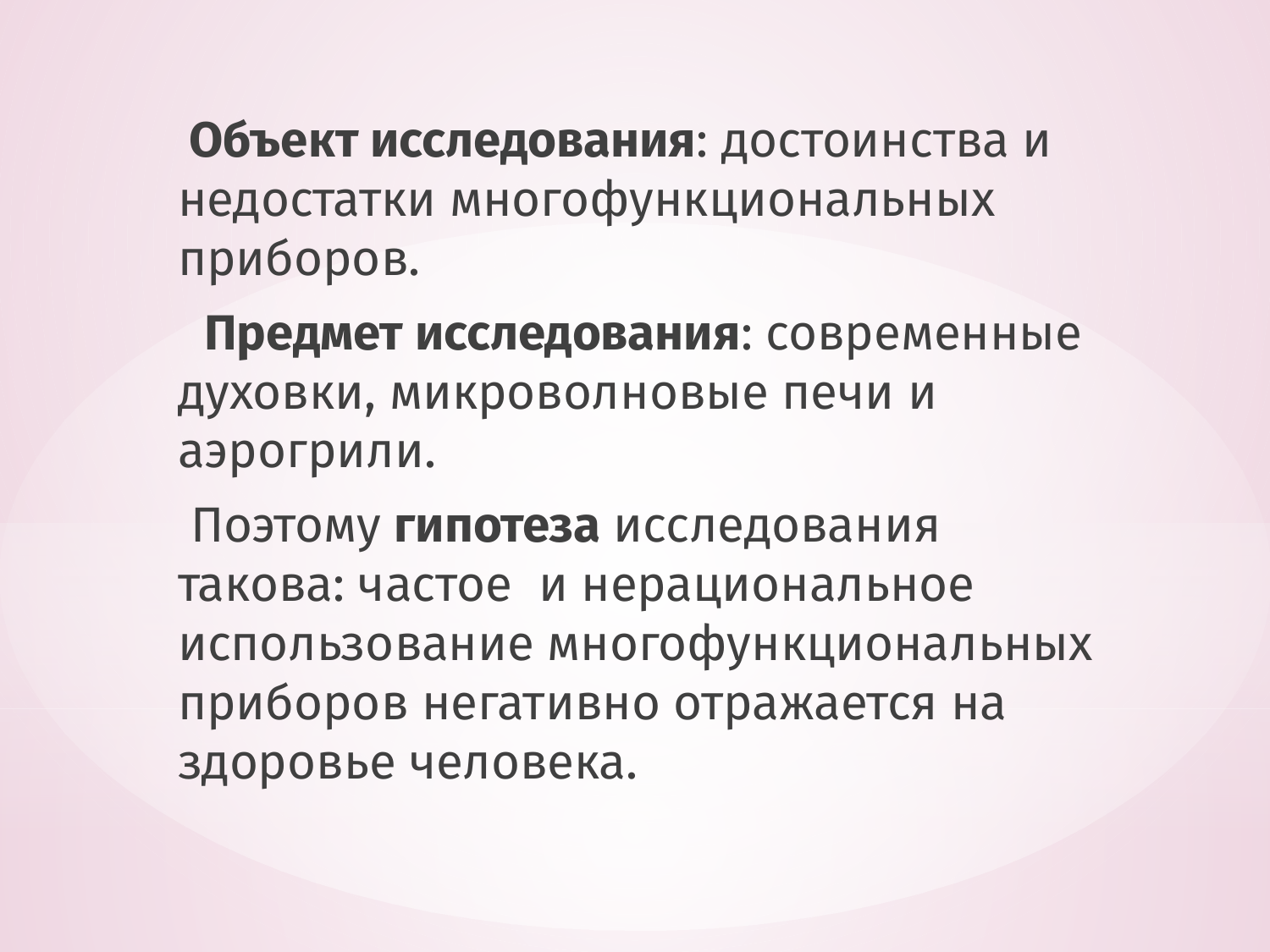

Объект исследования: достоинства и недостатки многофункциональных приборов.
  Предмет исследования: современные духовки, микроволновые печи и аэрогрили.
 Поэтому гипотеза исследования такова: частое  и нерациональное использование многофункциональных приборов негативно отражается на здоровье человека.